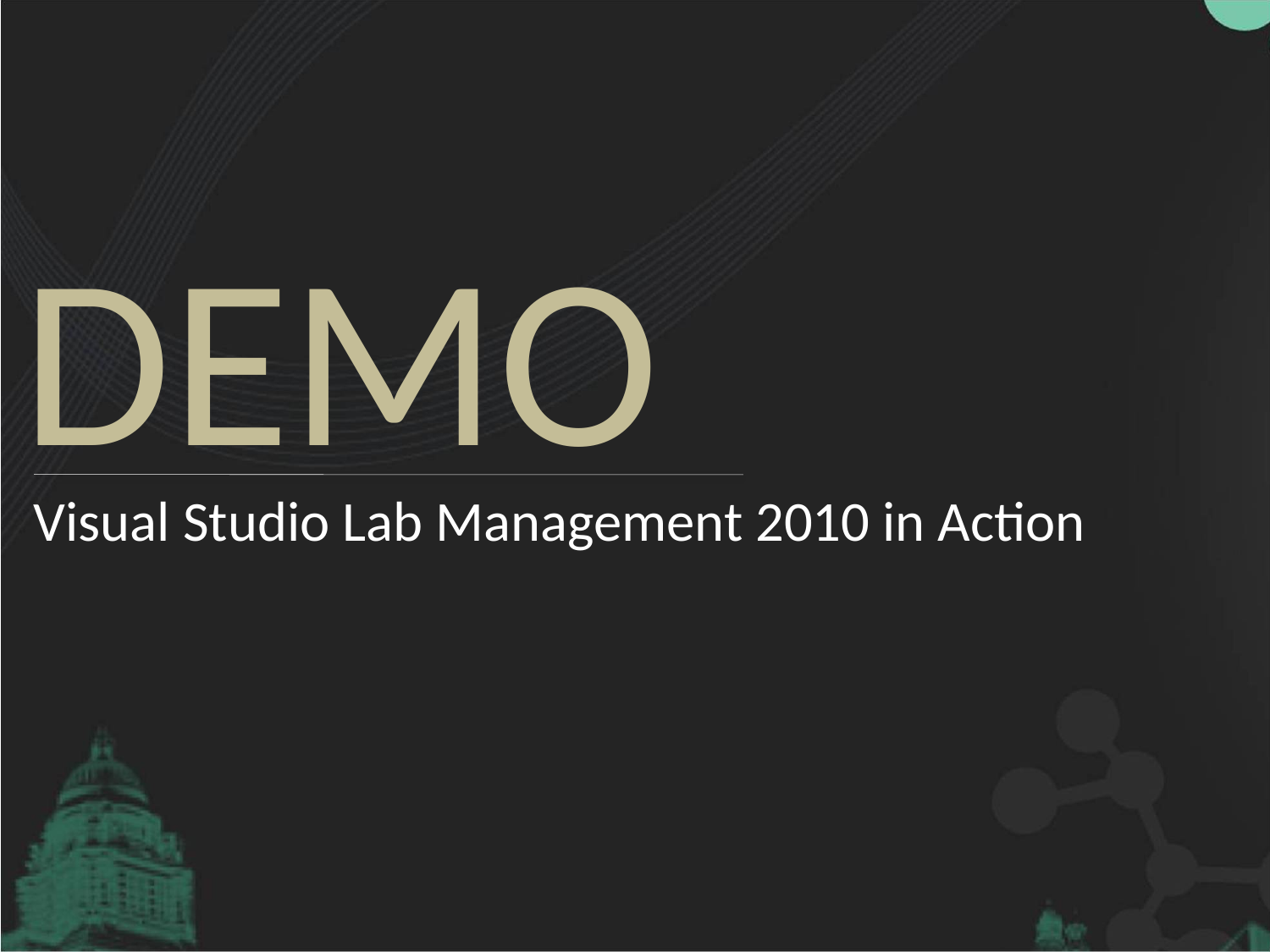

Visual Studio Lab Management 2010 in Action